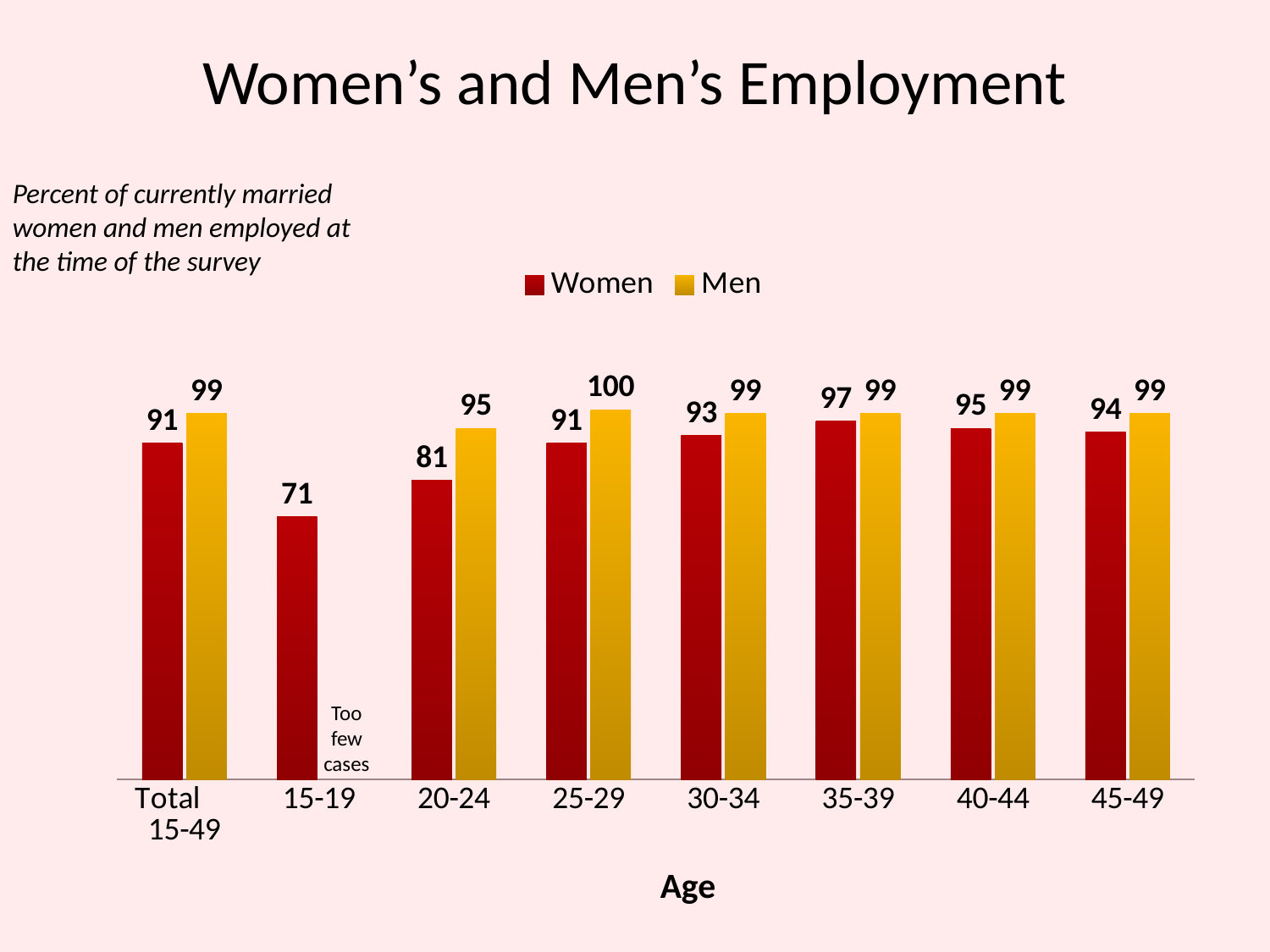

# Women’s and Men’s Employment
Percent of currently married women and men employed at the time of the survey

### Chart

| Category | Women | Men |
|---|---|---|
| Total      15-49 | 91.0 | 99.0 |
| 15-19 | 71.0 | None |
| 20-24 | 81.0 | 95.0 |
| 25-29 | 91.0 | 100.0 |
| 30-34 | 93.0 | 99.0 |
| 35-39 | 97.0 | 99.0 |
| 40-44 | 95.0 | 99.0 |
| 45-49 | 94.0 | 99.0 |
Too few cases
Age